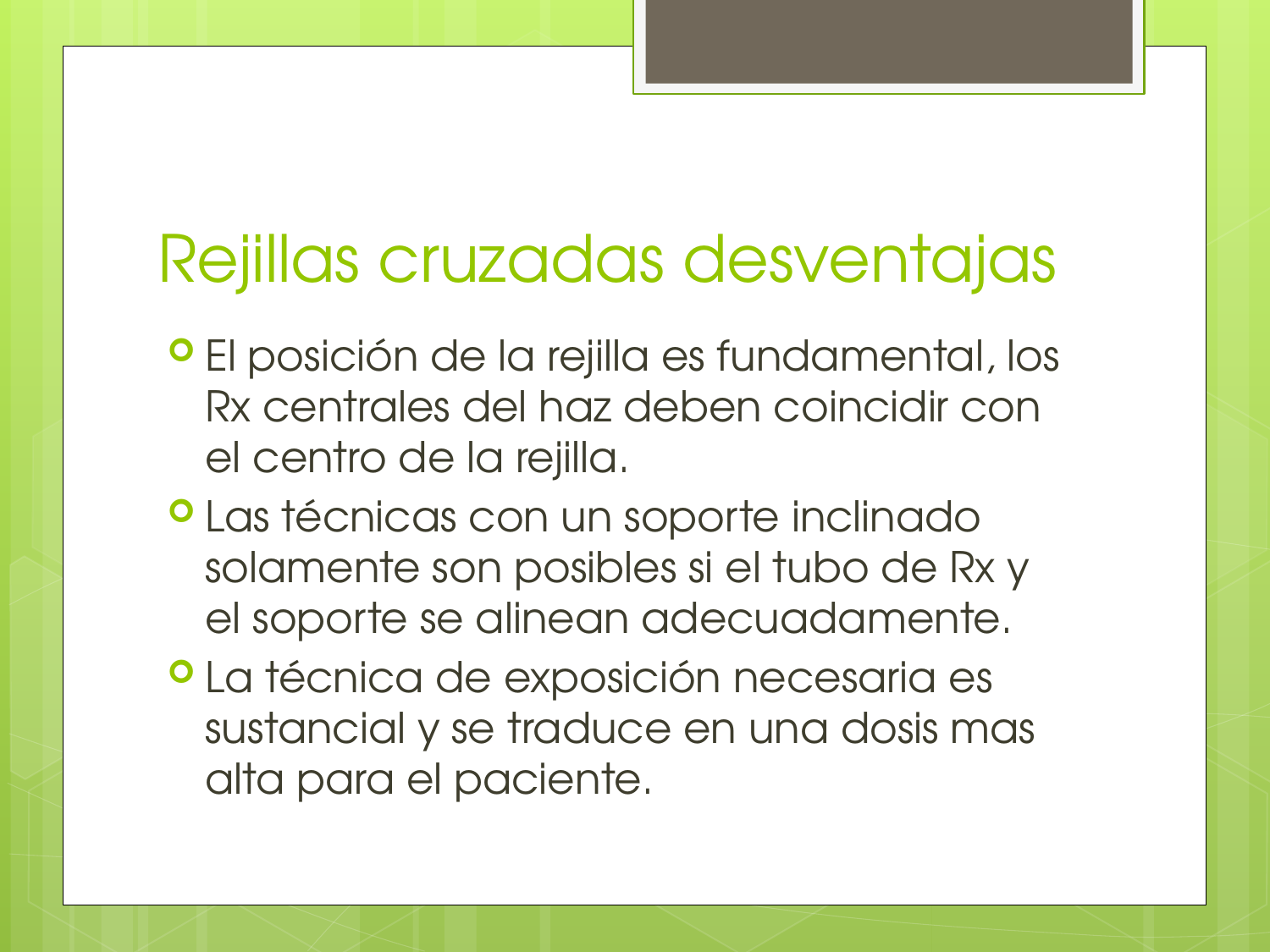

# Rejillas cruzadas desventajas
El posición de la rejilla es fundamental, los Rx centrales del haz deben coincidir con el centro de la rejilla.
Las técnicas con un soporte inclinado solamente son posibles si el tubo de Rx y el soporte se alinean adecuadamente.
La técnica de exposición necesaria es sustancial y se traduce en una dosis mas alta para el paciente.